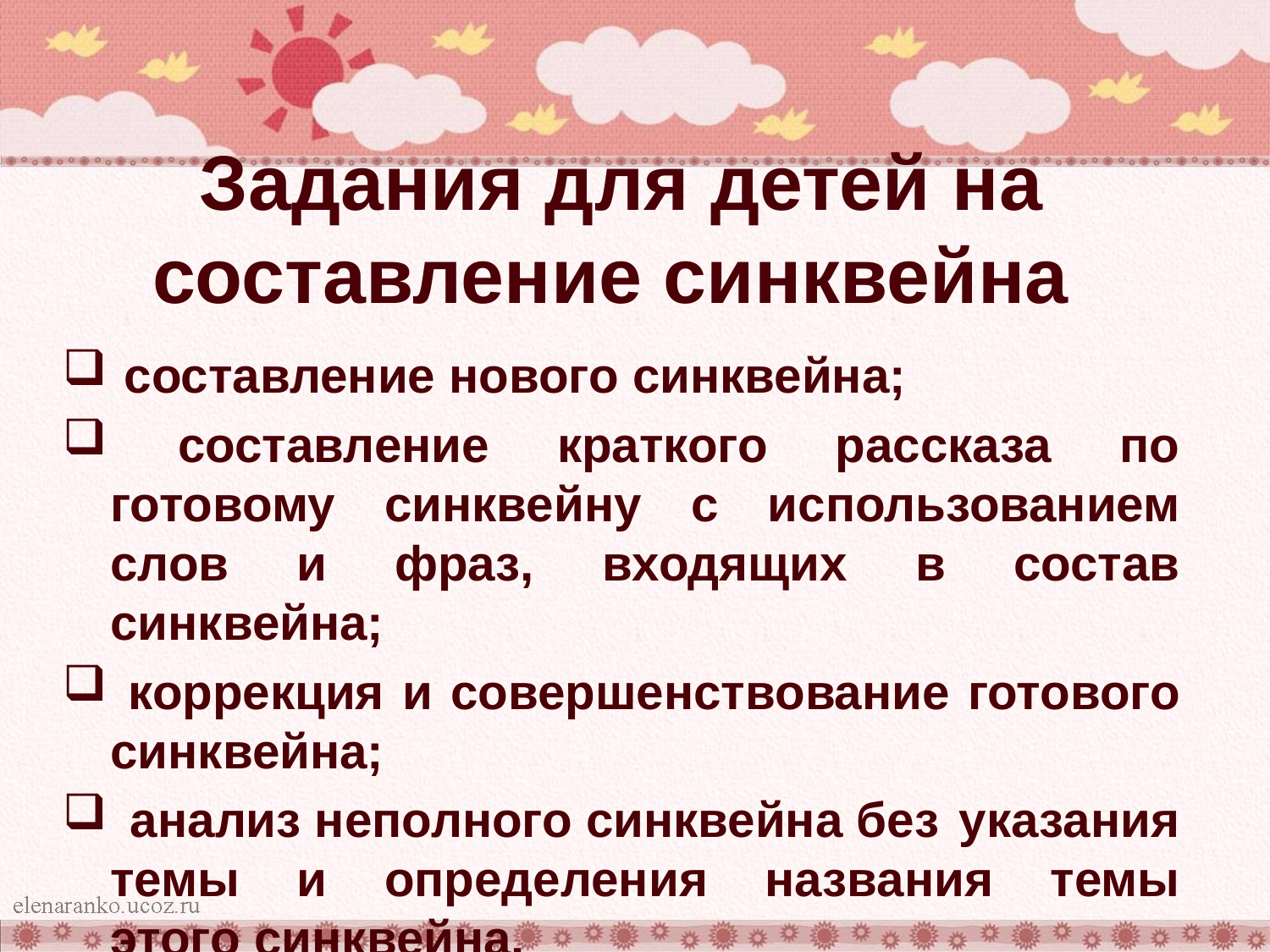

# Задания для детей на составление синквейна
 составление нового синквейна;
 составление краткого рассказа по готовому синквейну с использованием слов и фраз, входящих в состав синквейна;
 коррекция и совершенствование готового синквейна;
 анализ неполного синквейна без указания темы и определения названия темы этого синквейна.